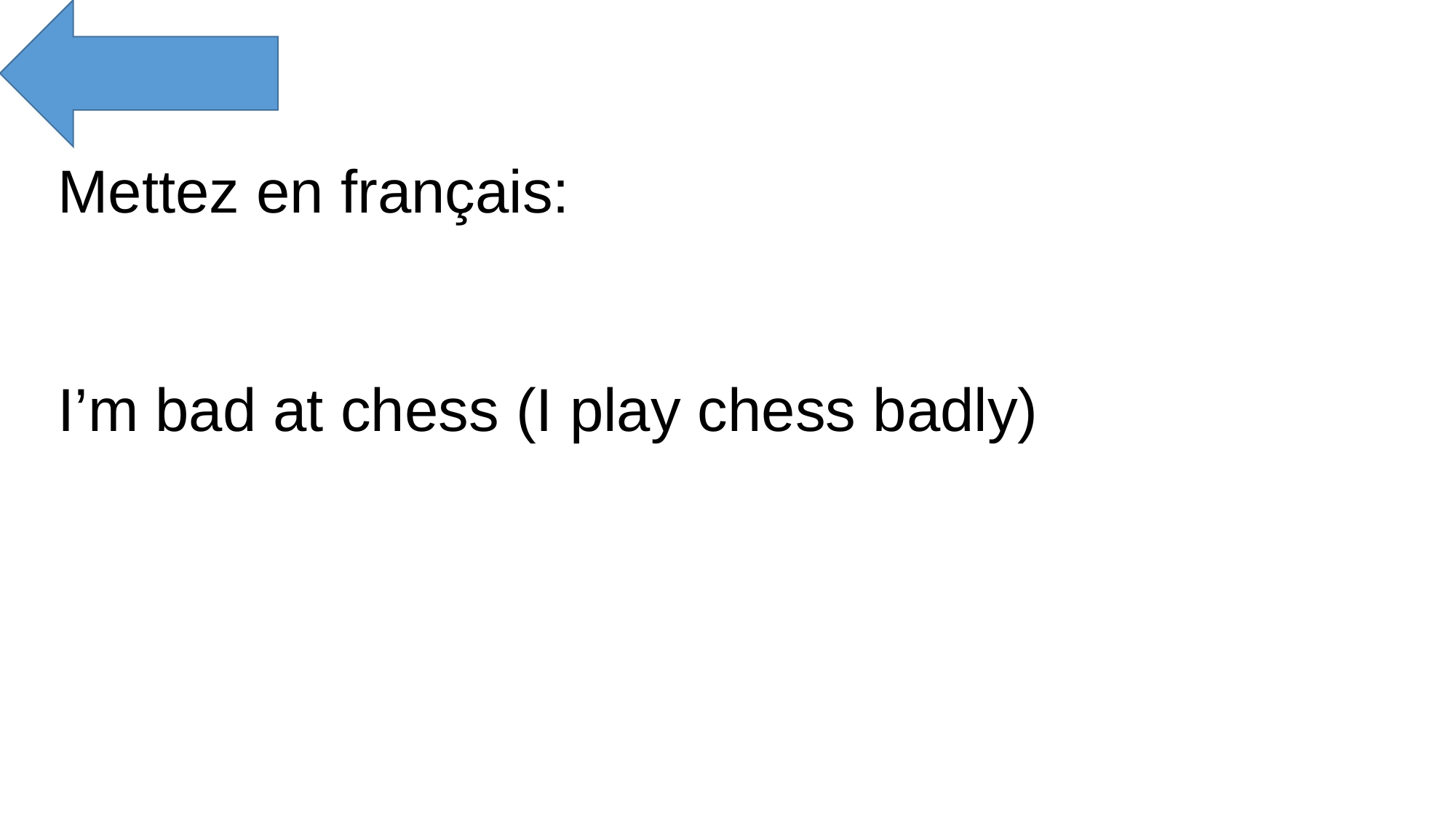

Mettez en français:

I’m bad at chess (I play chess badly)